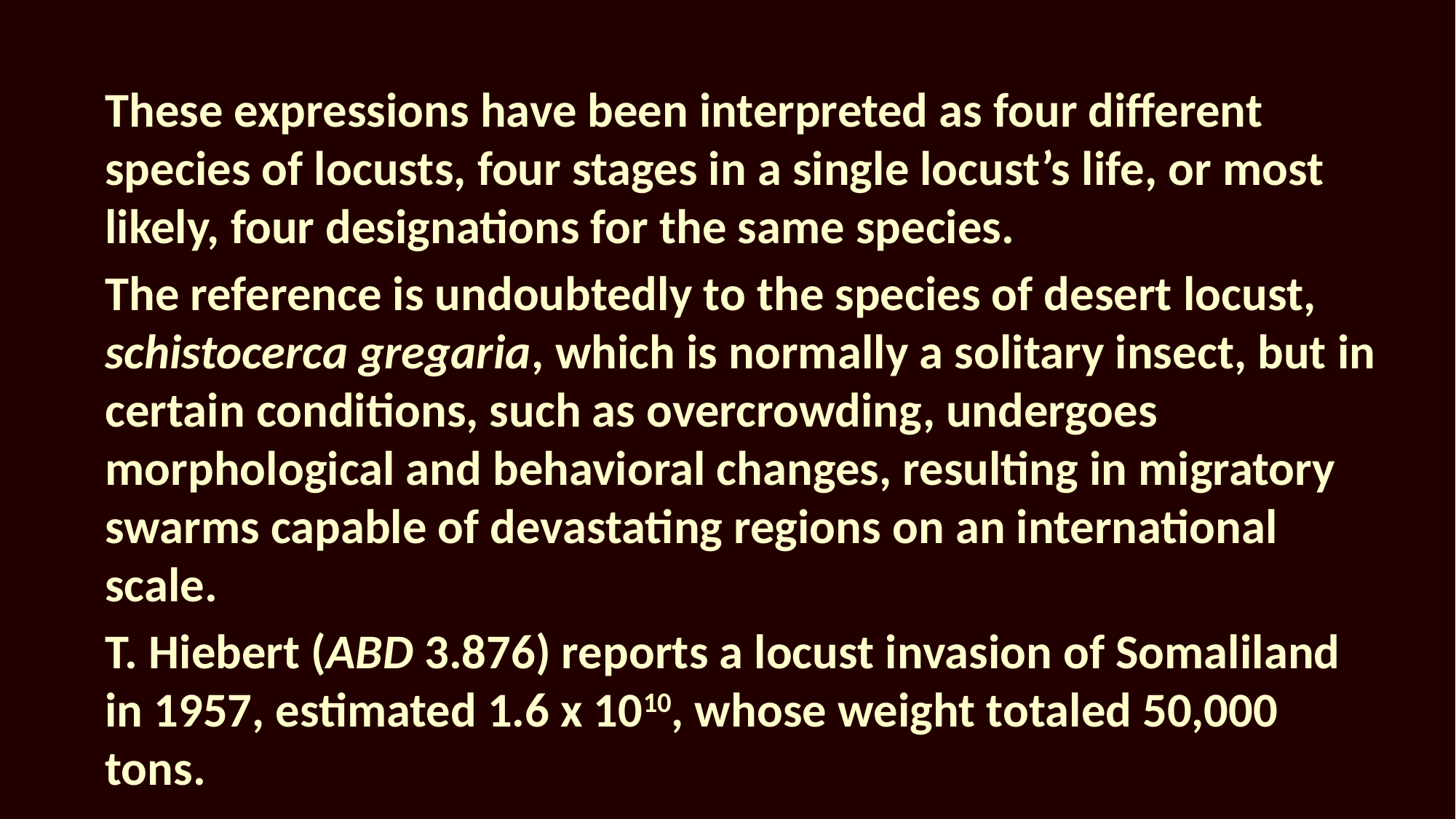

These expressions have been interpreted as four different species of locusts, four stages in a single locust’s life, or most likely, four designations for the same species.
The reference is undoubtedly to the species of desert locust, schistocerca gregaria, which is normally a solitary insect, but in certain conditions, such as overcrowding, undergoes morphological and behavioral changes, resulting in migratory swarms capable of devastating regions on an international scale.
T. Hiebert (ABD 3.876) reports a locust invasion of Somaliland in 1957, estimated 1.6 x 1010, whose weight totaled 50,000 tons.